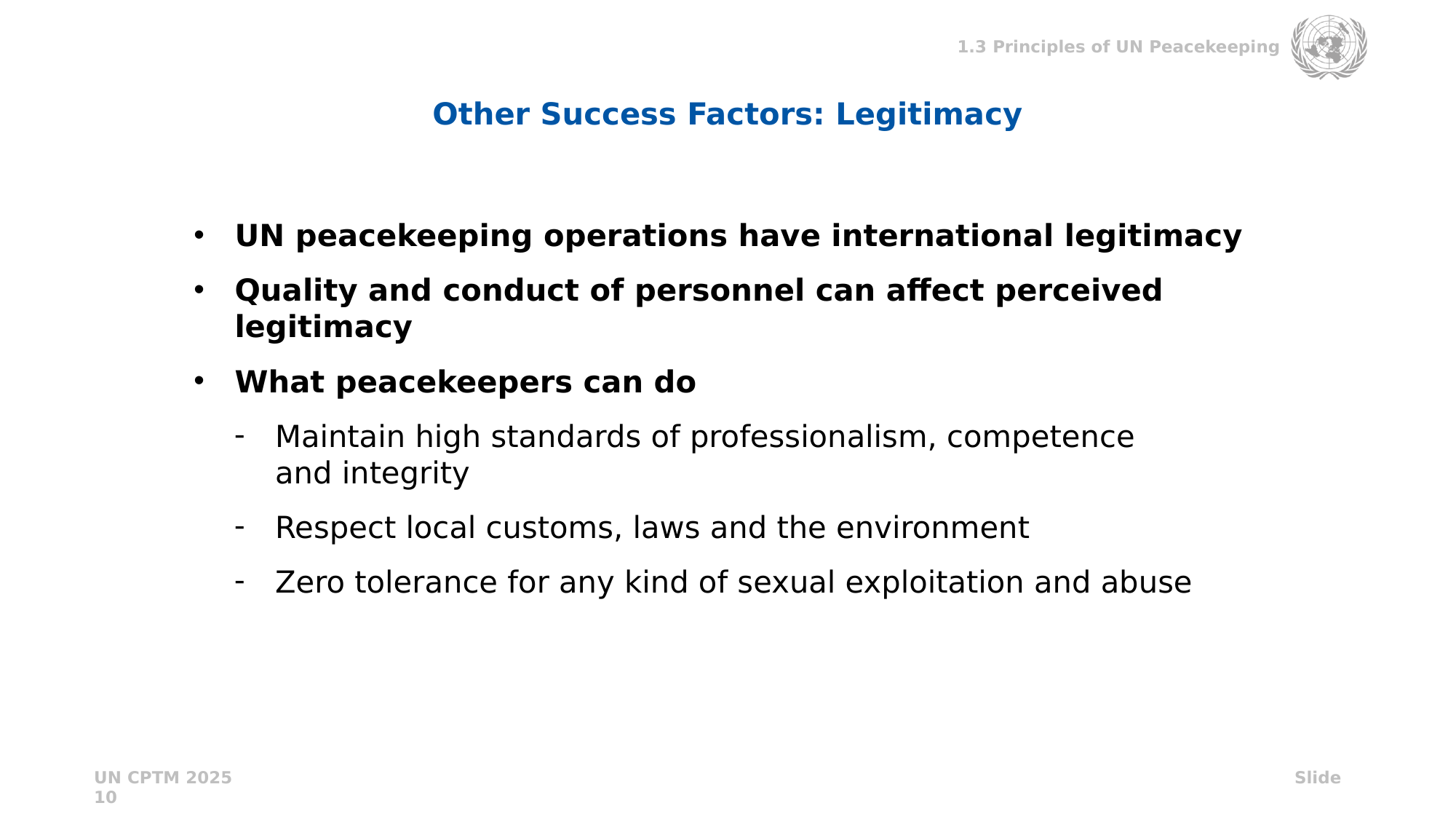

Other Success Factors: Legitimacy
UN peacekeeping operations have international legitimacy
Quality and conduct of personnel can affect perceived legitimacy
What peacekeepers can do
Maintain high standards of professionalism, competence and integrity
Respect local customs, laws and the environment
Zero tolerance for any kind of sexual exploitation and abuse